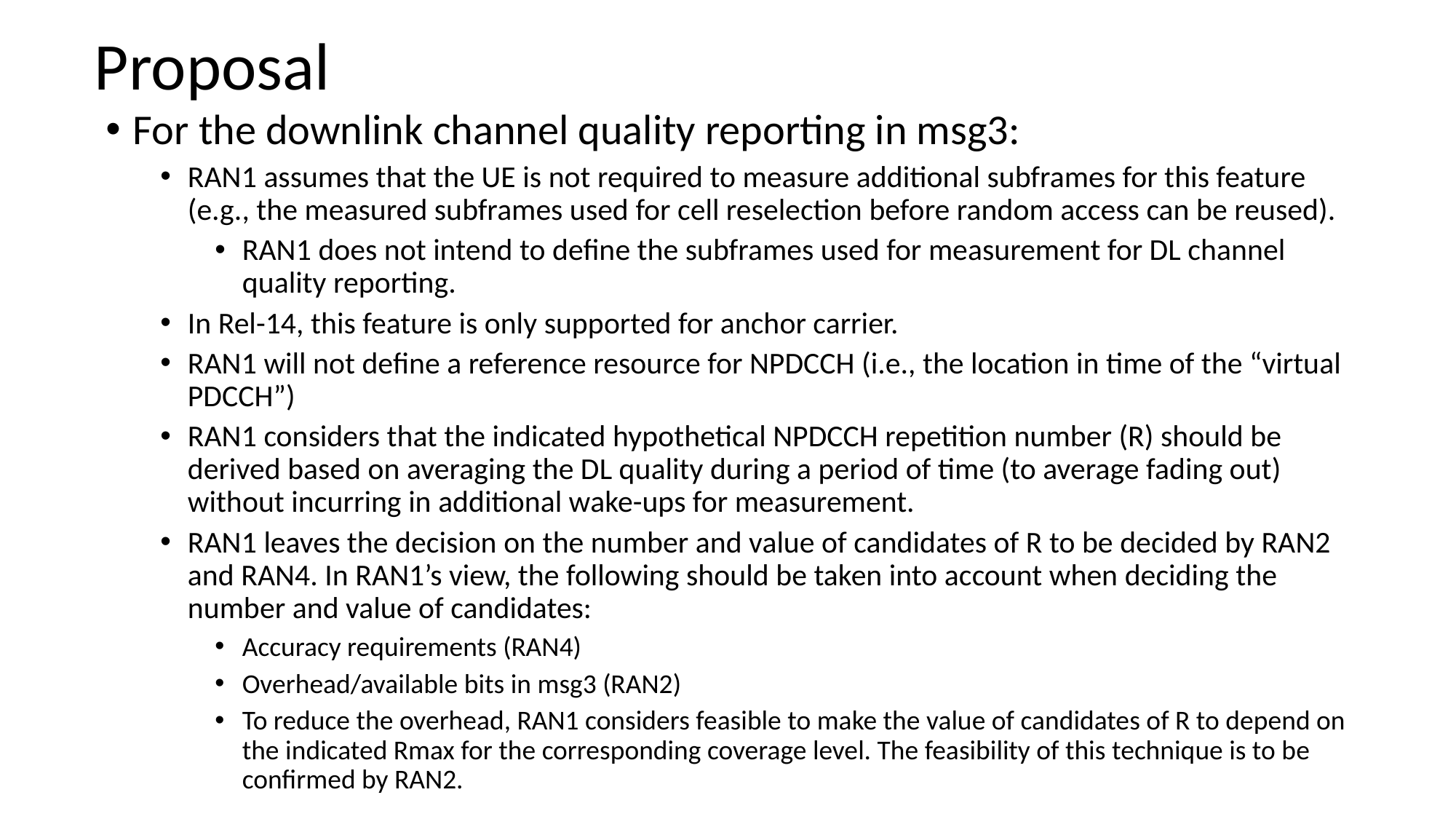

# Proposal
For the downlink channel quality reporting in msg3:
RAN1 assumes that the UE is not required to measure additional subframes for this feature  (e.g., the measured subframes used for cell reselection before random access can be reused).
RAN1 does not intend to define the subframes used for measurement for DL channel quality reporting.
In Rel-14, this feature is only supported for anchor carrier.
RAN1 will not define a reference resource for NPDCCH (i.e., the location in time of the “virtual PDCCH”)
RAN1 considers that the indicated hypothetical NPDCCH repetition number (R) should be derived based on averaging the DL quality during a period of time (to average fading out) without incurring in additional wake-ups for measurement.
RAN1 leaves the decision on the number and value of candidates of R to be decided by RAN2 and RAN4. In RAN1’s view, the following should be taken into account when deciding the number and value of candidates:
Accuracy requirements (RAN4)
Overhead/available bits in msg3 (RAN2)
To reduce the overhead, RAN1 considers feasible to make the value of candidates of R to depend on the indicated Rmax for the corresponding coverage level. The feasibility of this technique is to be confirmed by RAN2.